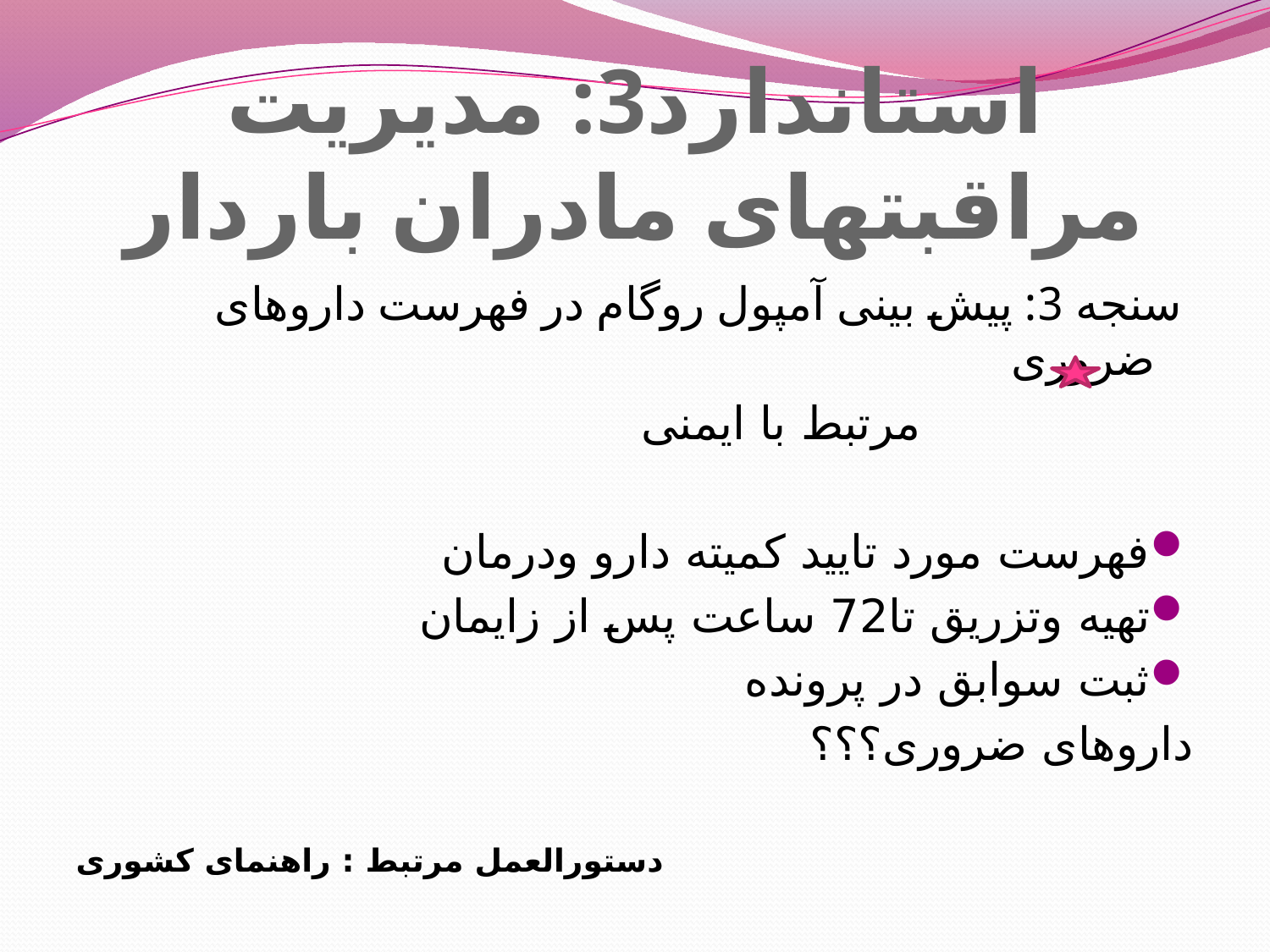

# استاندارد3: مدیریت مراقبتهای مادران باردار
 سنجه 3: پیش بینی آمپول روگام در فهرست داروهای ضروری
                       مرتبط با ایمنی

فهرست مورد تایید کمیته دارو ودرمان
تهیه وتزریق تا72 ساعت پس از زایمان
ثبت سوابق در پرونده
داروهای ضروری؟؟؟

دستورالعمل مرتبط : راهنمای کشوری